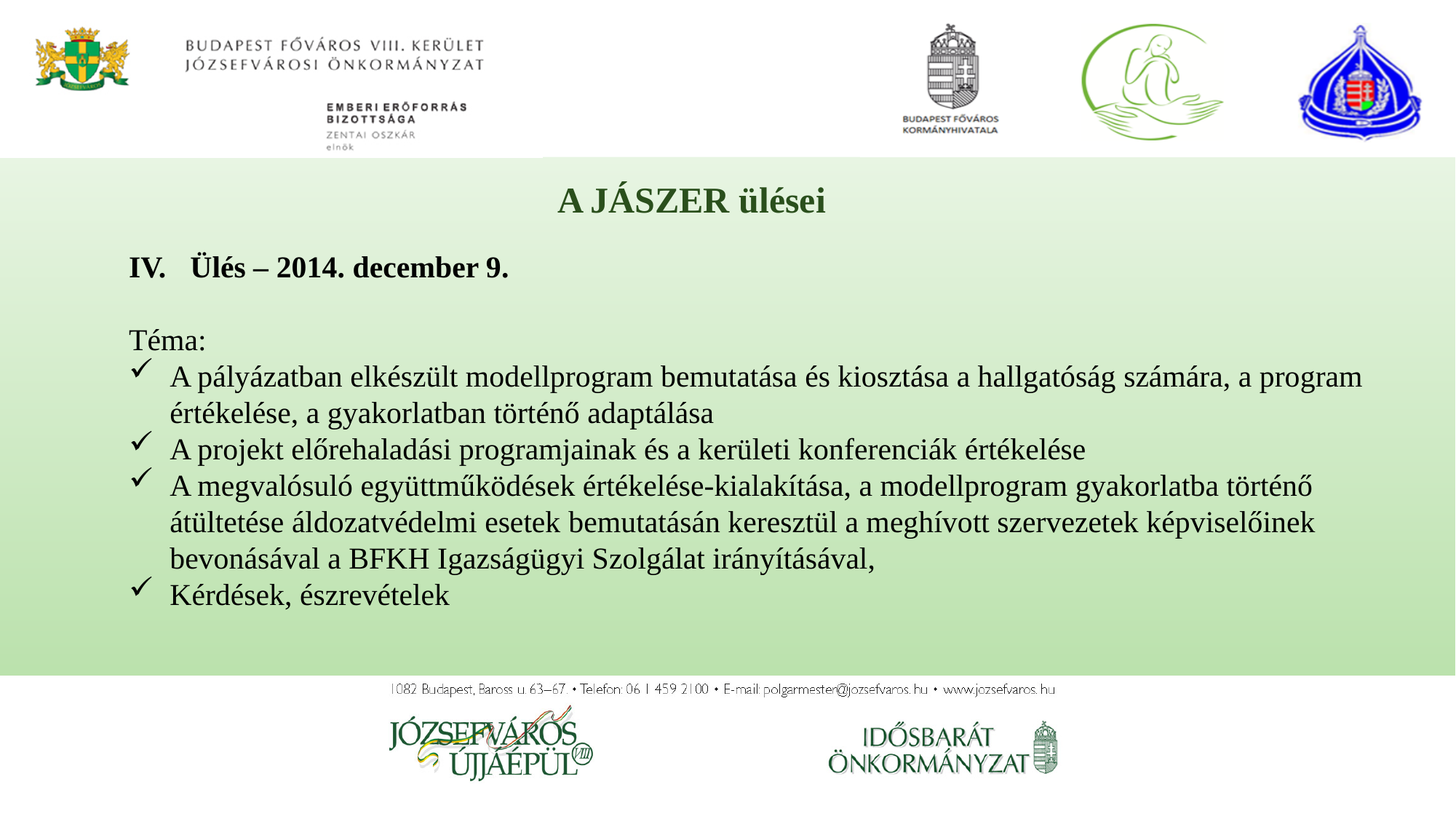

A JÁSZER ülései
Ülés – 2014. december 9.
Téma:
A pályázatban elkészült modellprogram bemutatása és kiosztása a hallgatóság számára, a program értékelése, a gyakorlatban történő adaptálása
A projekt előrehaladási programjainak és a kerületi konferenciák értékelése
A megvalósuló együttműködések értékelése-kialakítása, a modellprogram gyakorlatba történő átültetése áldozatvédelmi esetek bemutatásán keresztül a meghívott szervezetek képviselőinek bevonásával a BFKH Igazságügyi Szolgálat irányításával,
Kérdések, észrevételek